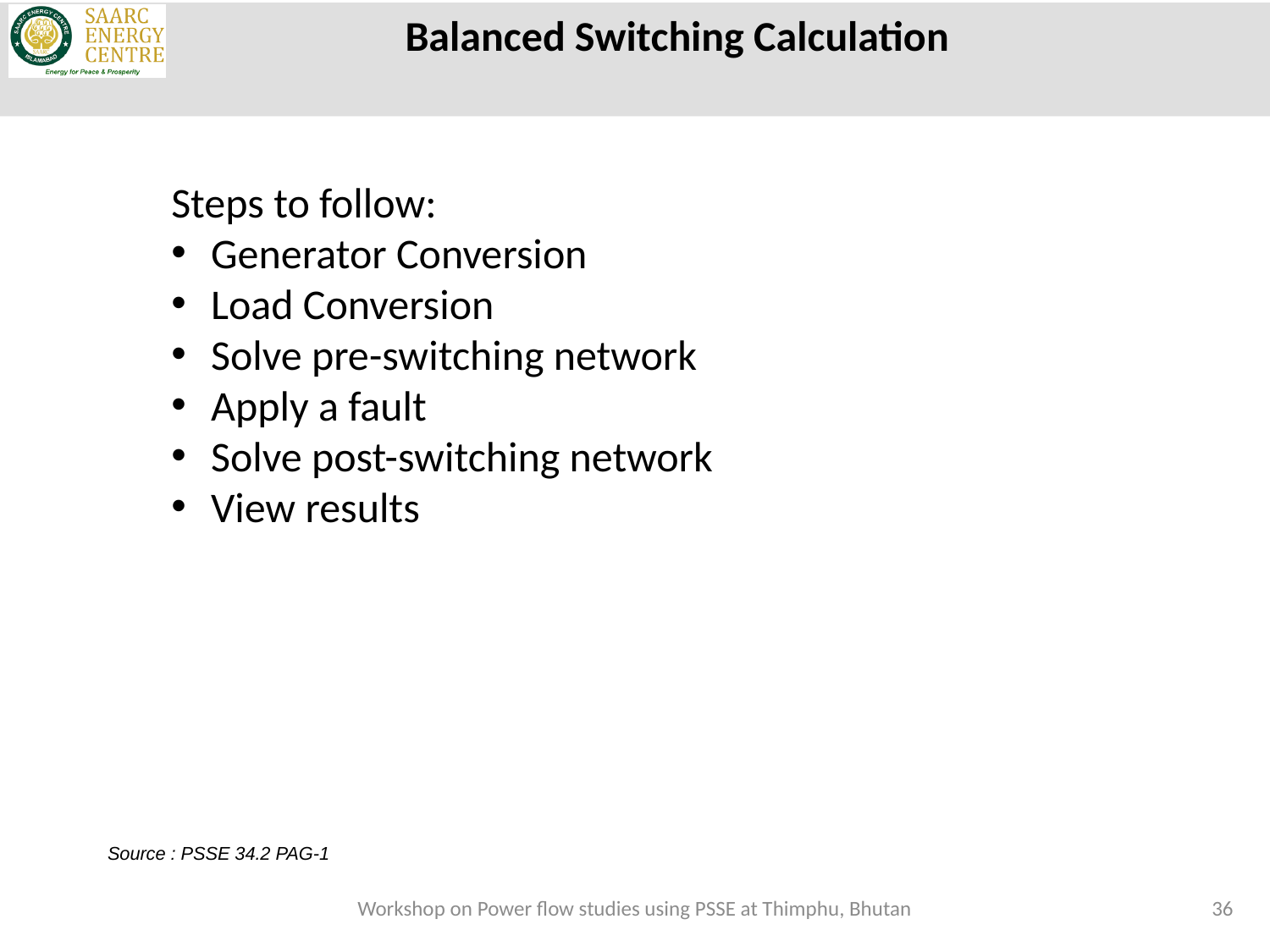

Balanced Switching Calculation

Steps to follow:
Generator Conversion
Load Conversion
Solve pre-switching network
Apply a fault
Solve post-switching network
View results
Source : PSSE 34.2 PAG-1
Workshop on Power flow studies using PSSE at Thimphu, Bhutan
36